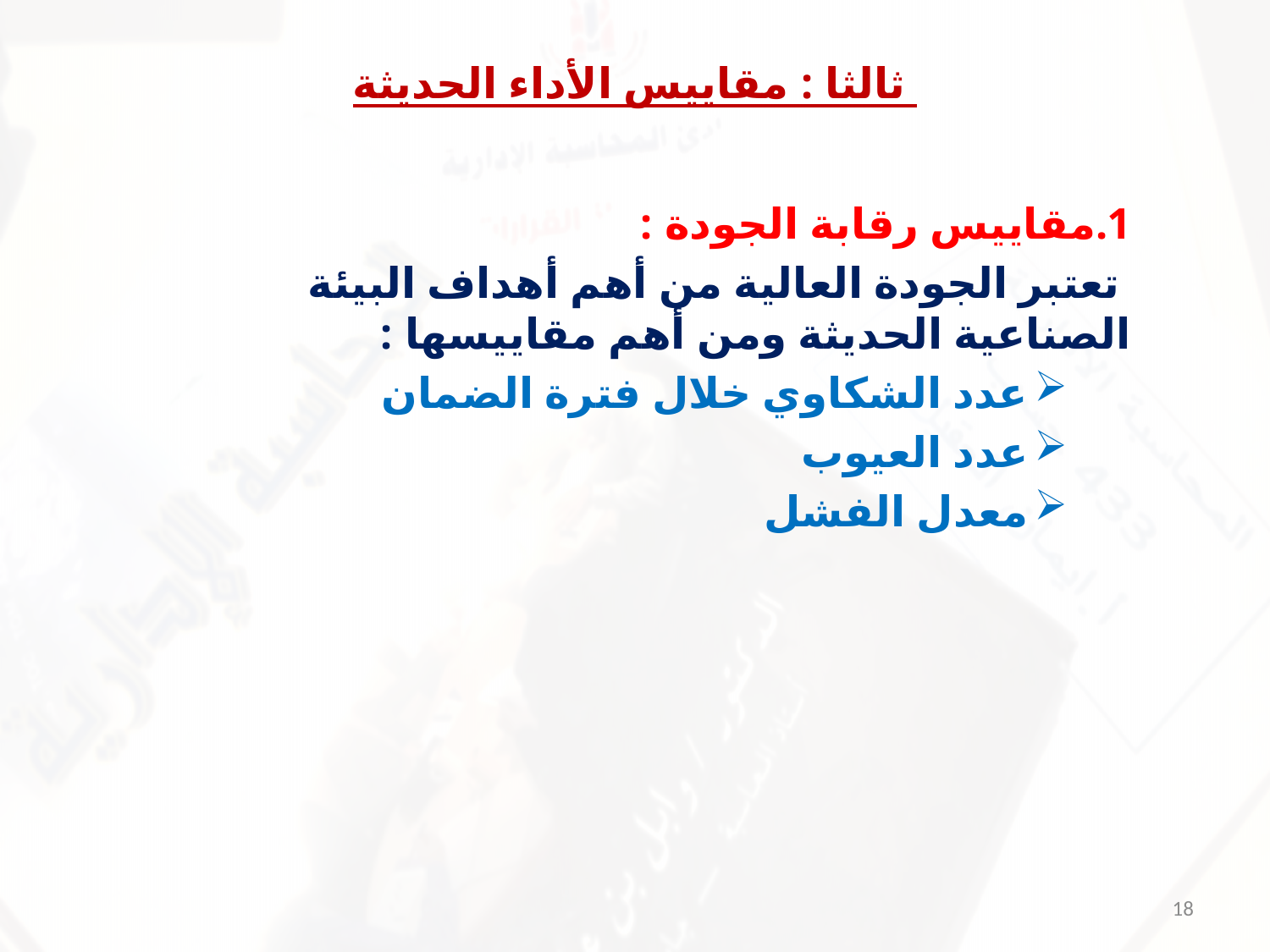

# ثالثا : مقاييس الأداء الحديثة
1.مقاييس رقابة الجودة :
 تعتبر الجودة العالية من أهم أهداف البيئة الصناعية الحديثة ومن أهم مقاييسها :
عدد الشكاوي خلال فترة الضمان
عدد العيوب
معدل الفشل

18